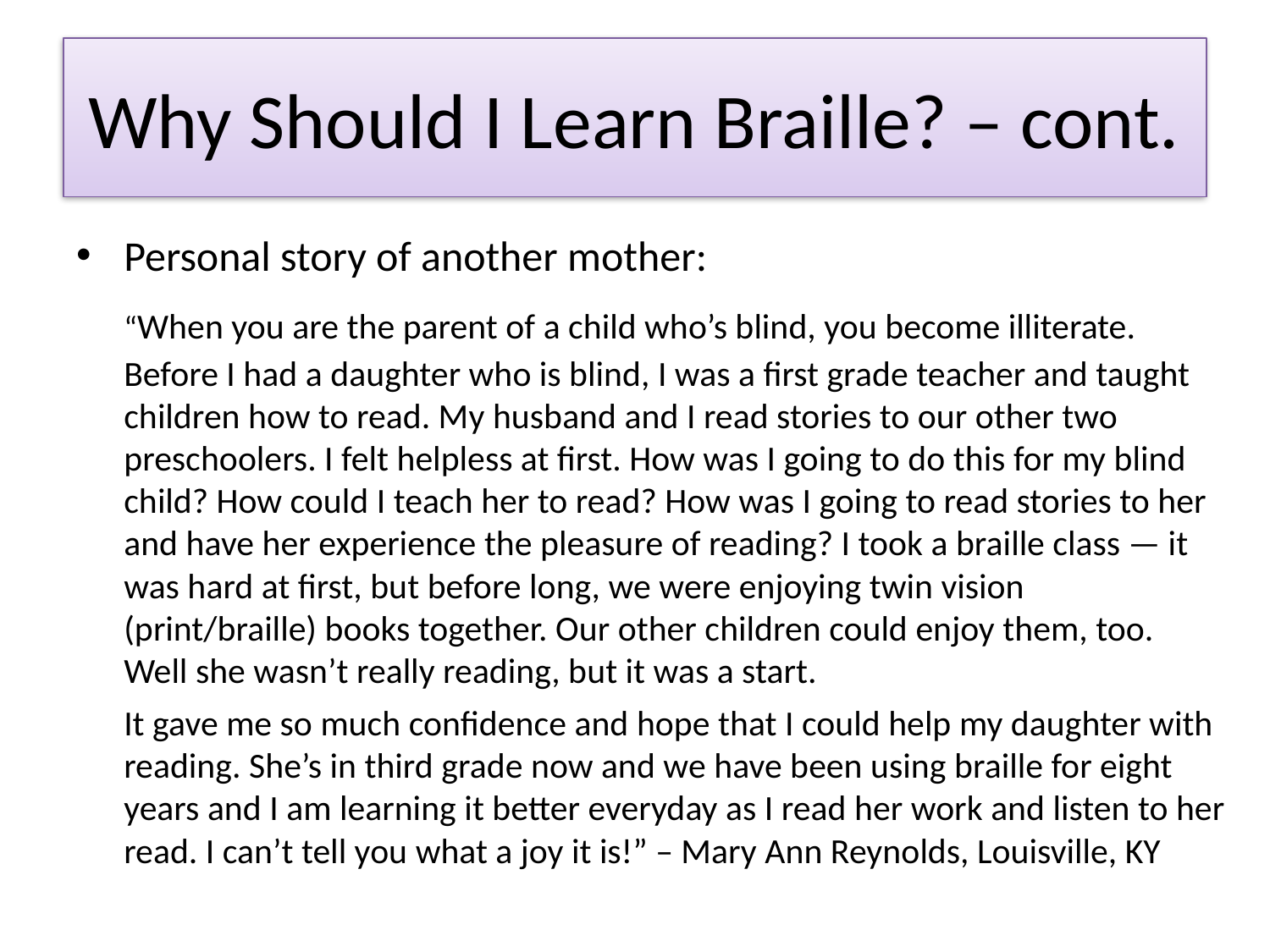

# Why Should I Learn Braille? – cont.
Personal story of another mother:
	“When you are the parent of a child who’s blind, you become illiterate. Before I had a daughter who is blind, I was a first grade teacher and taught children how to read. My husband and I read stories to our other two preschoolers. I felt helpless at first. How was I going to do this for my blind child? How could I teach her to read? How was I going to read stories to her and have her experience the pleasure of reading? I took a braille class — it was hard at first, but before long, we were enjoying twin vision (print/braille) books together. Our other children could enjoy them, too. Well she wasn’t really reading, but it was a start.
	It gave me so much confidence and hope that I could help my daughter with reading. She’s in third grade now and we have been using braille for eight years and I am learning it better everyday as I read her work and listen to her read. I can’t tell you what a joy it is!” – Mary Ann Reynolds, Louisville, KY